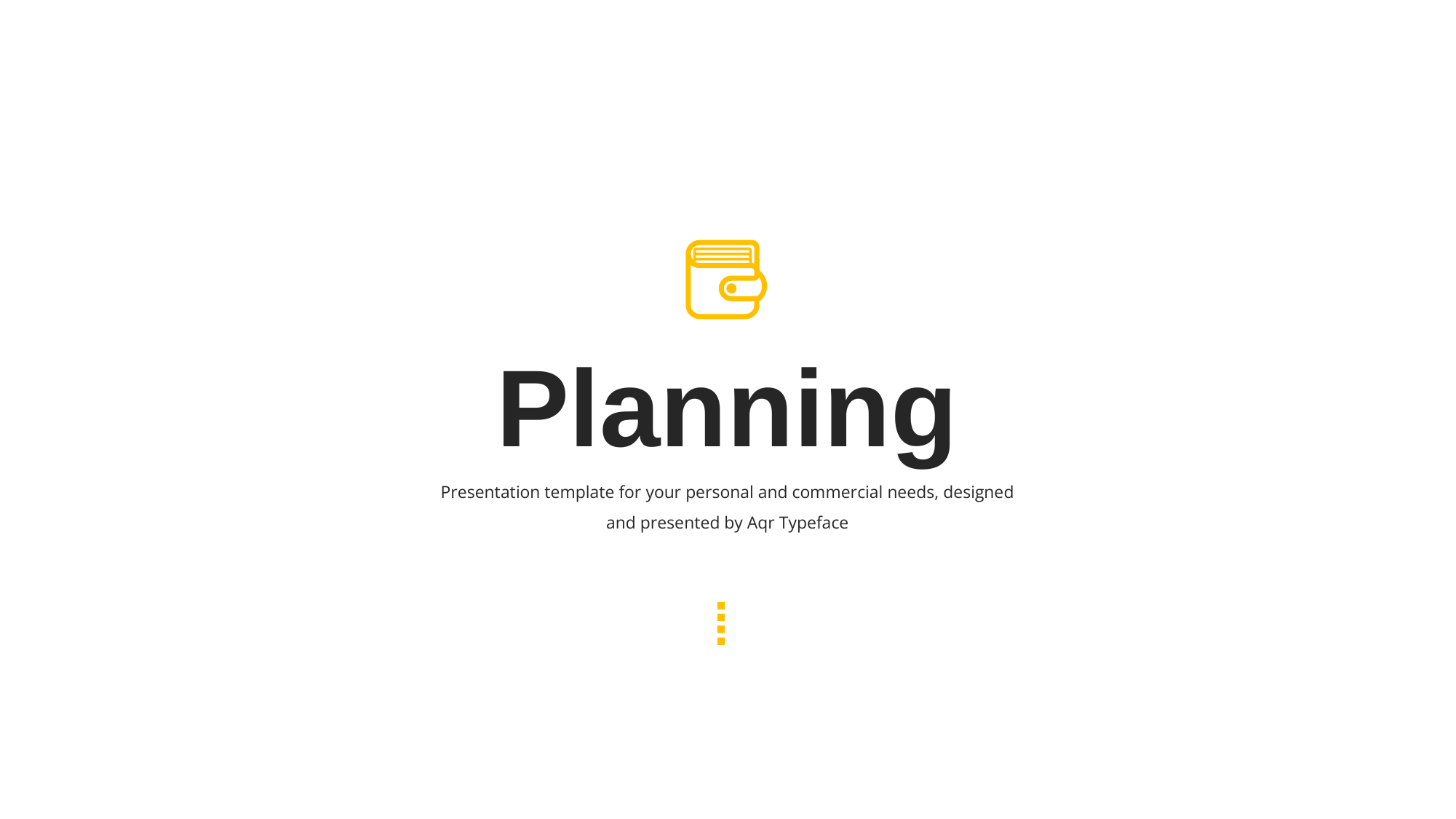

Planning
Presentation template for your personal and commercial needs, designed and presented by Aqr Typeface